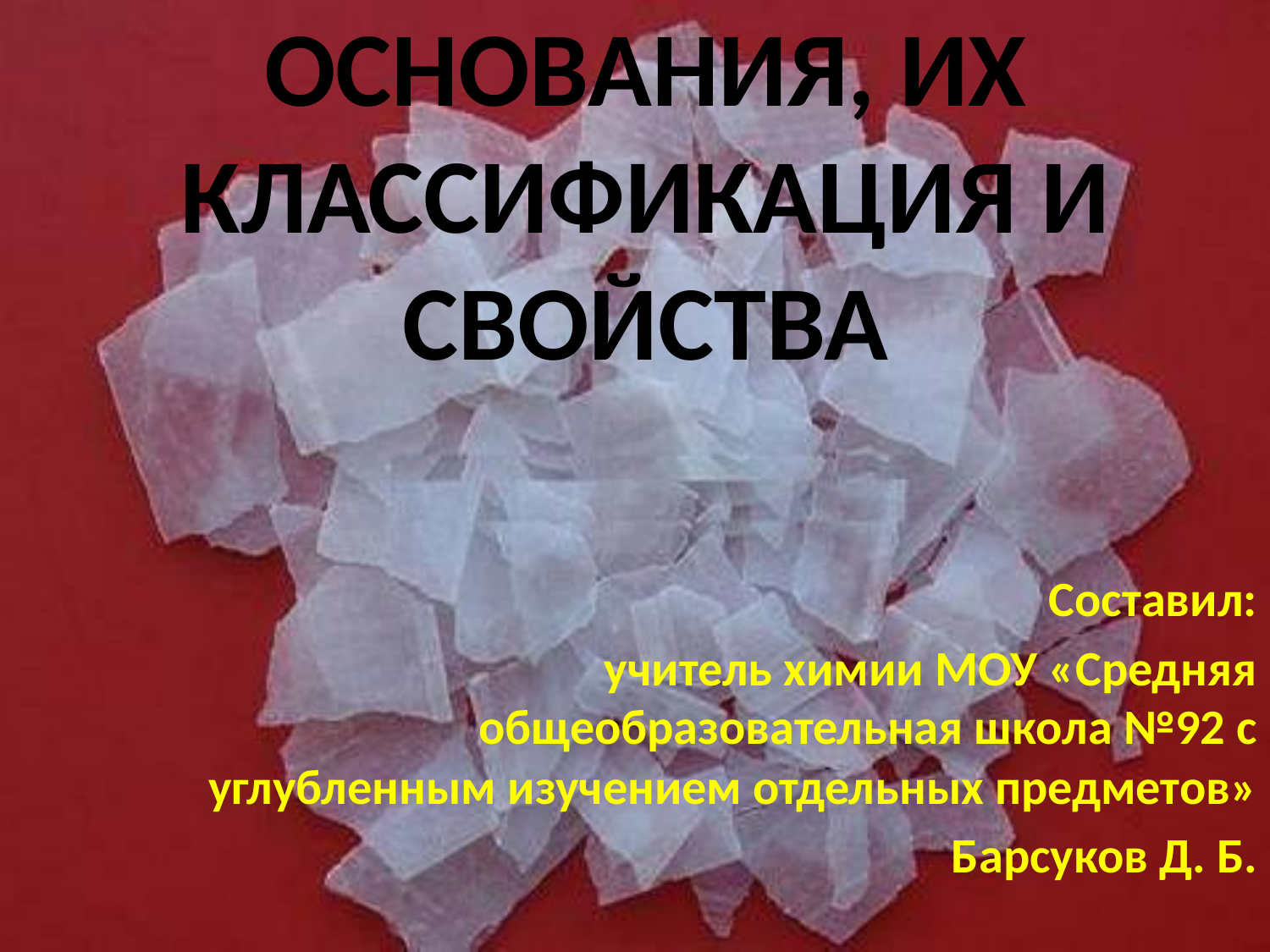

# ОСНОВАНИЯ, ИХ КЛАССИФИКАЦИЯ И СВОЙСТВА
Составил:
учитель химии МОУ «Средняя общеобразовательная школа №92 с углубленным изучением отдельных предметов»
Барсуков Д. Б.